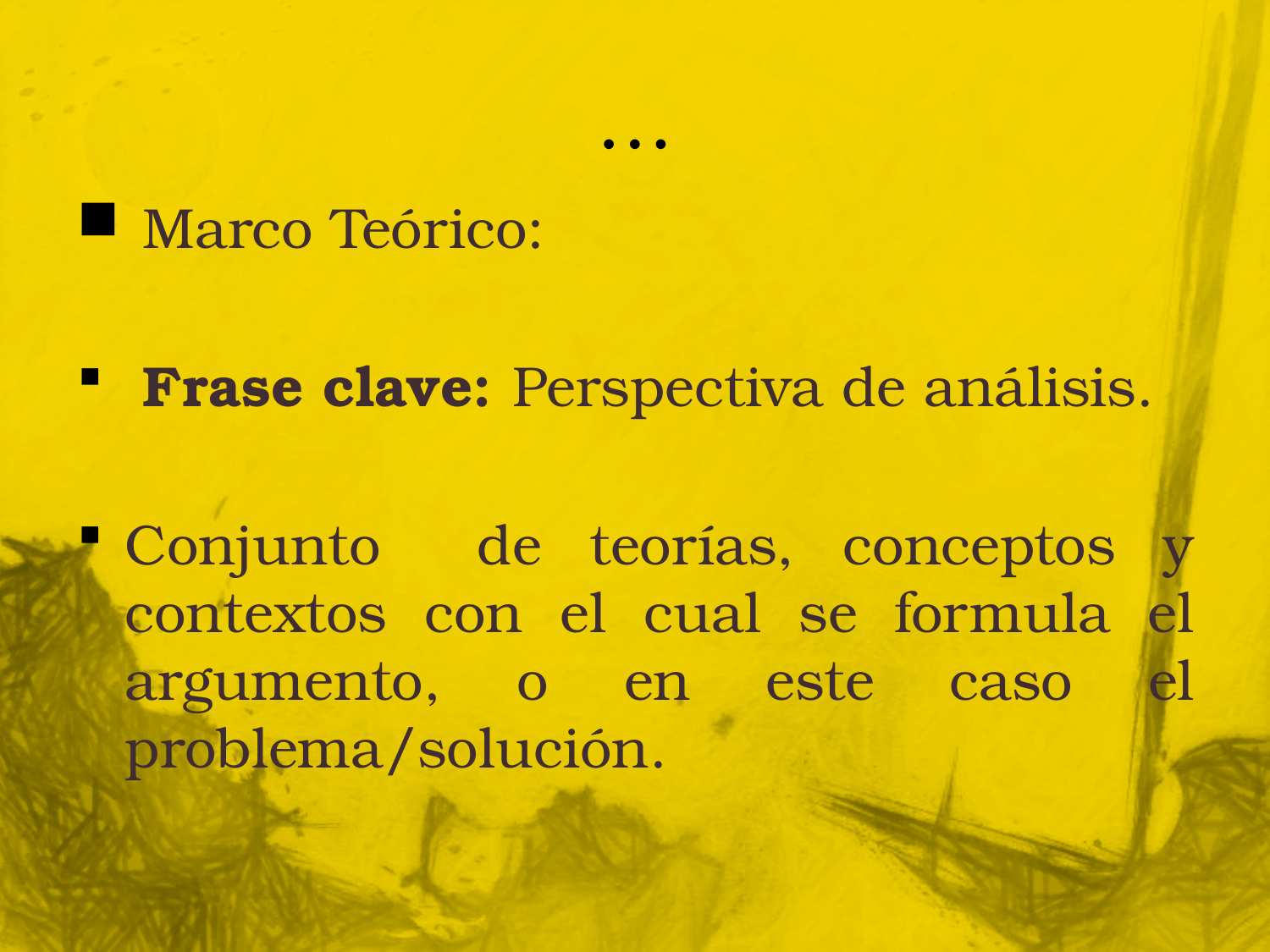

# …
 Marco Teórico:

 Frase clave: Perspectiva de análisis.

Conjunto  de teorías, conceptos y contextos con el cual se formula el argumento, o en este caso el problema/solución.